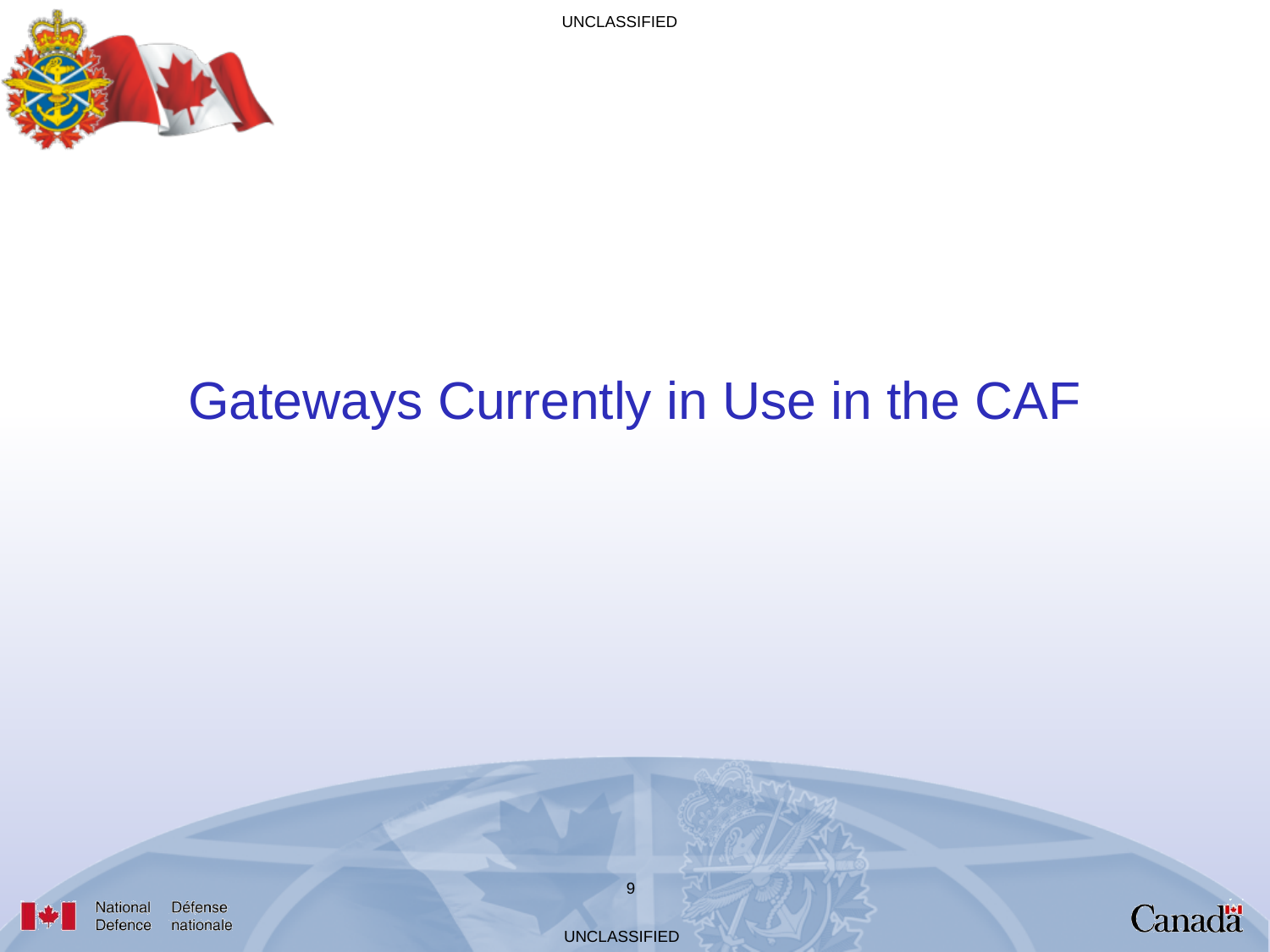

# Gateways Currently in Use in the CAF